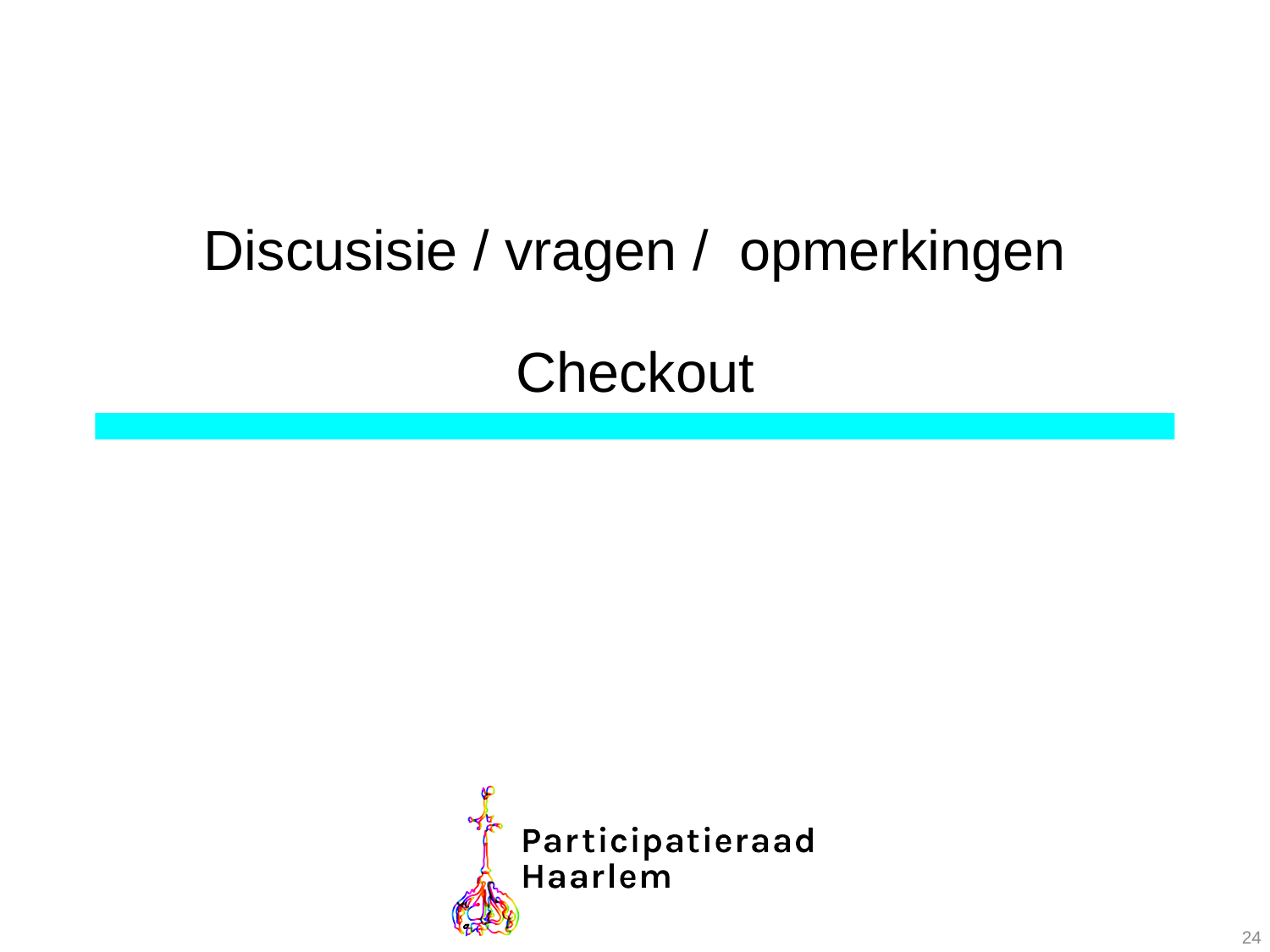

# Discusisie / vragen /  opmerkingen Checkout

24